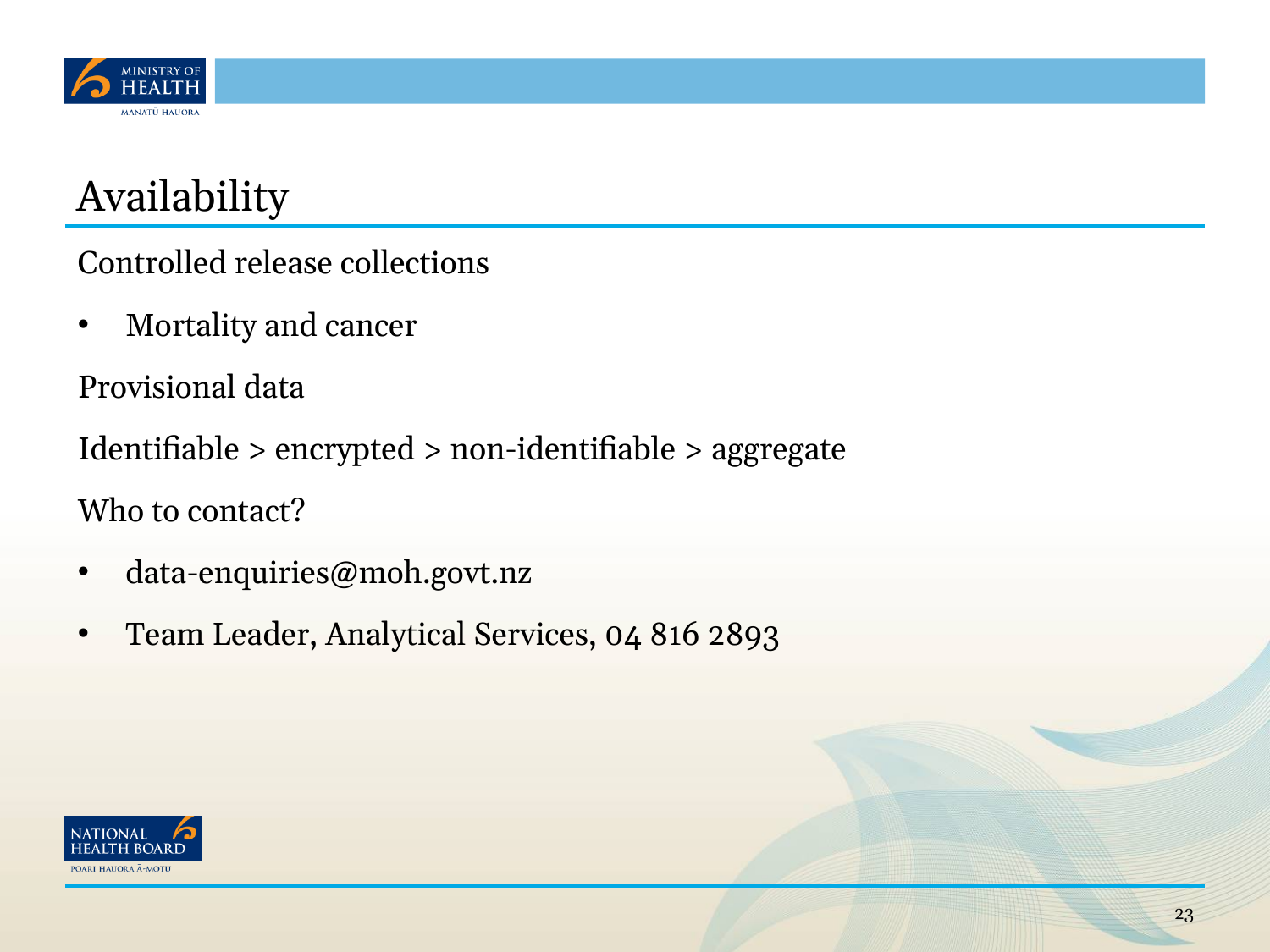

# Availability
Controlled release collections
Mortality and cancer
Provisional data
Identifiable > encrypted > non-identifiable > aggregate
Who to contact?
data-enquiries@moh.govt.nz
Team Leader, Analytical Services, 04 816 2893

23